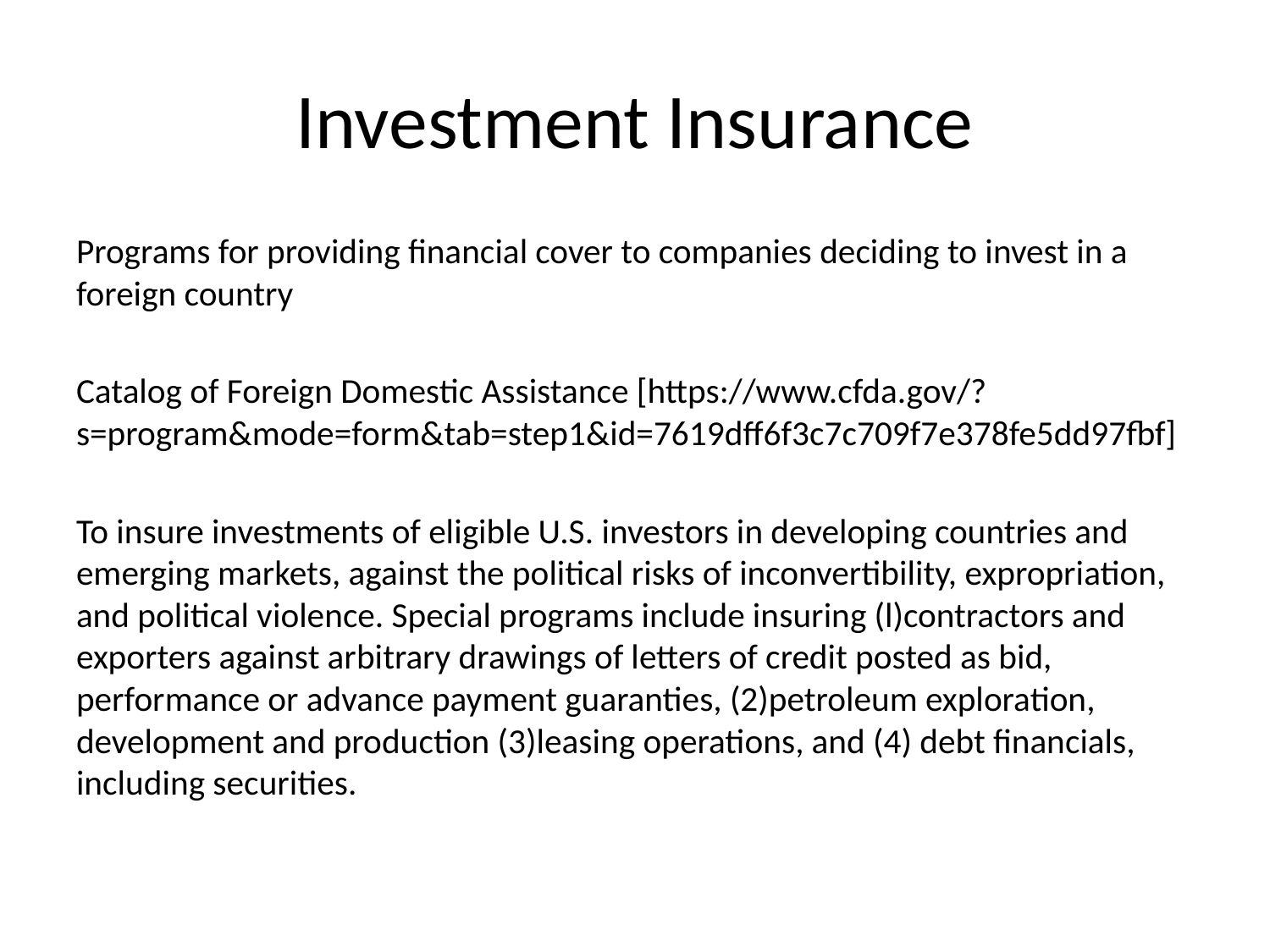

# Investment Insurance
Programs for providing financial cover to companies deciding to invest in a foreign country

Catalog of Foreign Domestic Assistance [https://www.cfda.gov/?s=program&mode=form&tab=step1&id=7619dff6f3c7c709f7e378fe5dd97fbf]

To insure investments of eligible U.S. investors in developing countries and emerging markets, against the political risks of inconvertibility, expropriation, and political violence. Special programs include insuring (l)contractors and exporters against arbitrary drawings of letters of credit posted as bid, performance or advance payment guaranties, (2)petroleum exploration, development and production (3)leasing operations, and (4) debt financials, including securities.